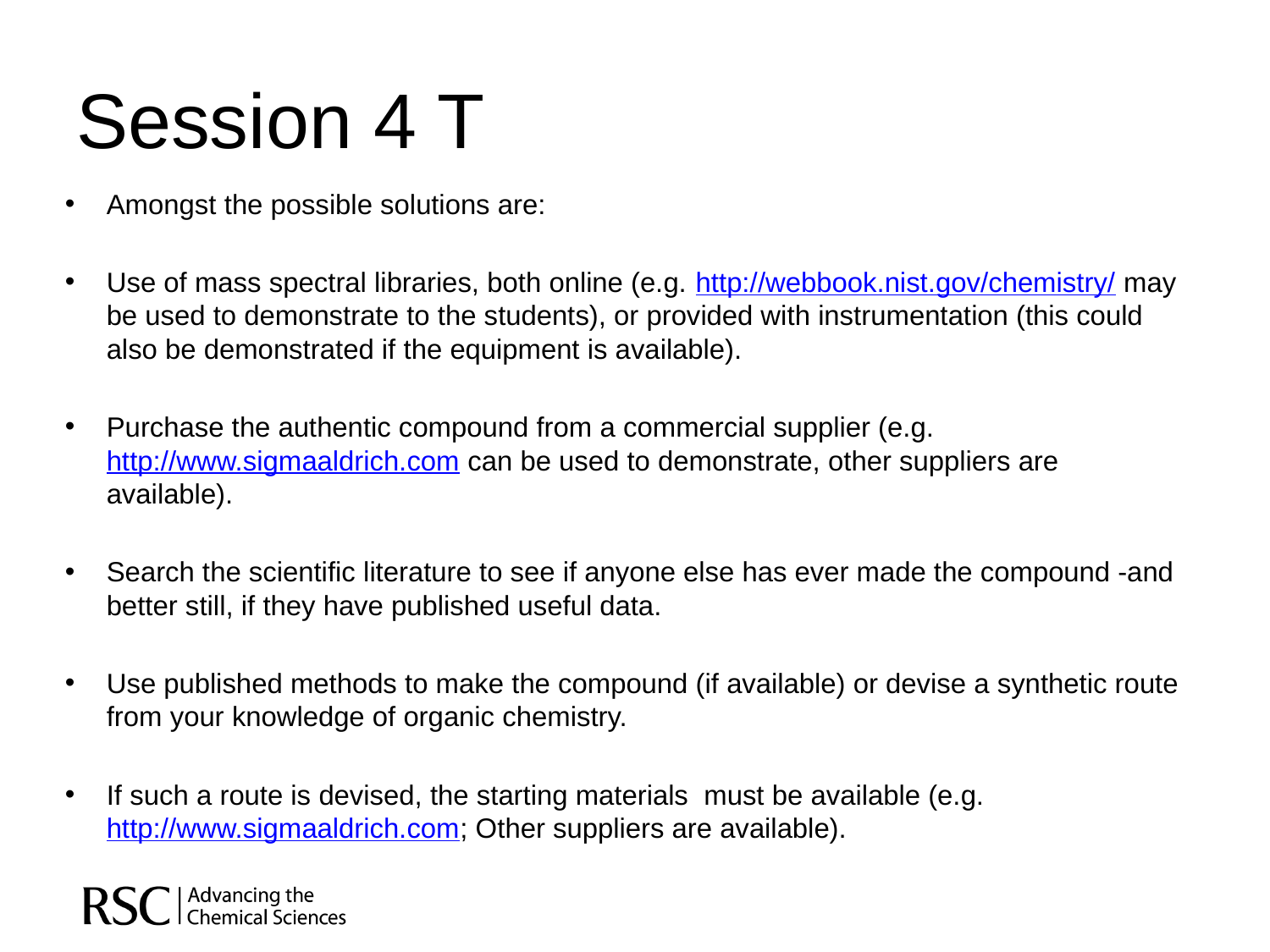

# Session 4 T
Amongst the possible solutions are:

Use of mass spectral libraries, both online (e.g. http://webbook.nist.gov/chemistry/ may be used to demonstrate to the students), or provided with instrumentation (this could also be demonstrated if the equipment is available).

Purchase the authentic compound from a commercial supplier (e.g. http://www.sigmaaldrich.com can be used to demonstrate, other suppliers are available).

Search the scientific literature to see if anyone else has ever made the compound -and better still, if they have published useful data.

Use published methods to make the compound (if available) or devise a synthetic route from your knowledge of organic chemistry.

If such a route is devised, the starting materials  must be available (e.g. http://www.sigmaaldrich.com; Other suppliers are available).